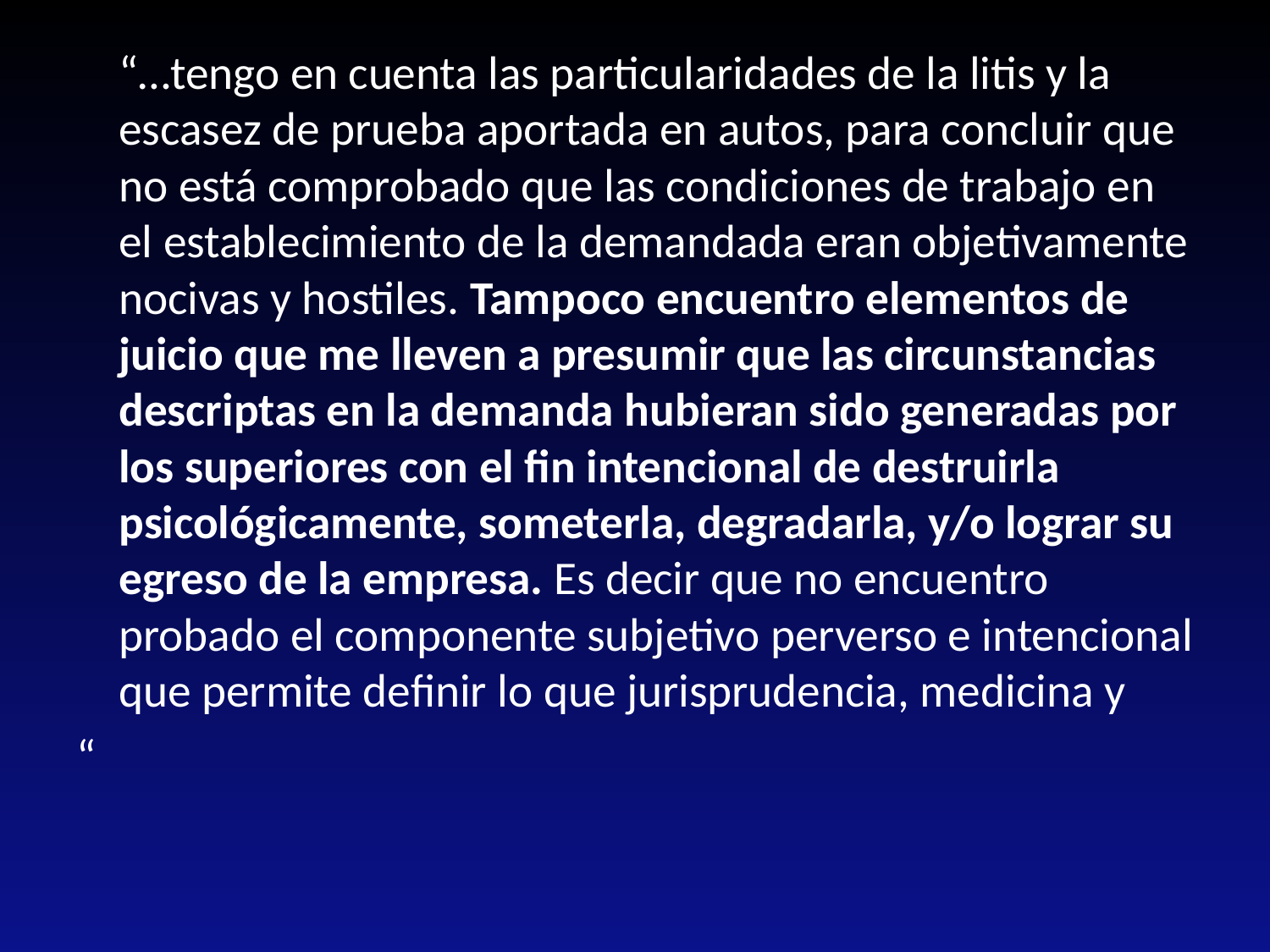

“…tengo en cuenta las particularidades de la litis y la escasez de prueba aportada en autos, para concluir que no está comprobado que las condiciones de trabajo en el establecimiento de la demandada eran objetivamente nocivas y hostiles. Tampoco encuentro elementos de juicio que me lleven a presumir que las circunstancias descriptas en la demanda hubieran sido generadas por los superiores con el fin intencional de destruirla psicológicamente, someterla, degradarla, y/o lograr su egreso de la empresa. Es decir que no encuentro probado el componente subjetivo perverso e intencional que permite definir lo que jurisprudencia, medicina y
“